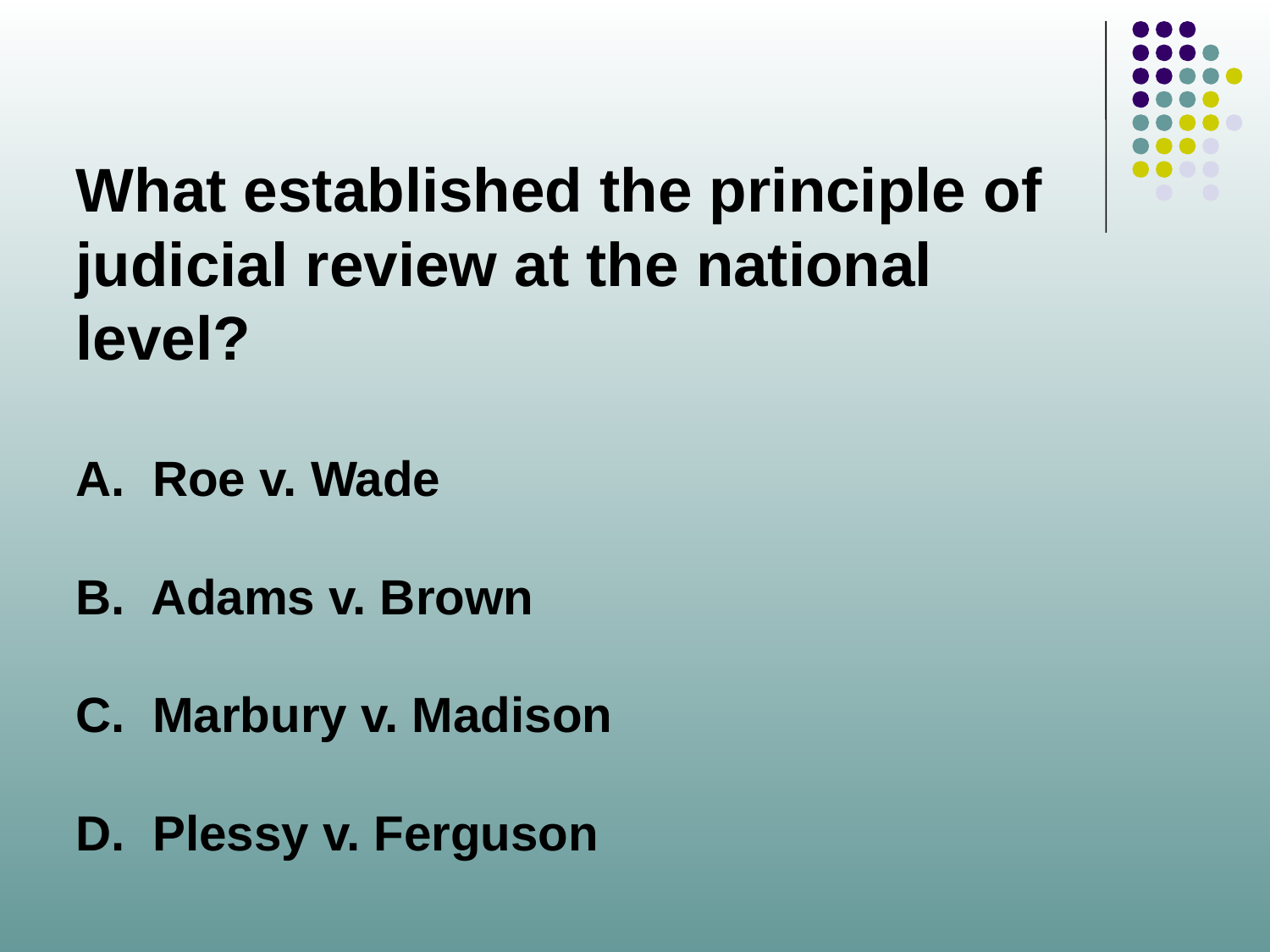

What established the principle of judicial review at the national level?
A.  Roe v. Wade
B.  Adams v. Brown
C.  Marbury v. Madison
D.  Plessy v. Ferguson